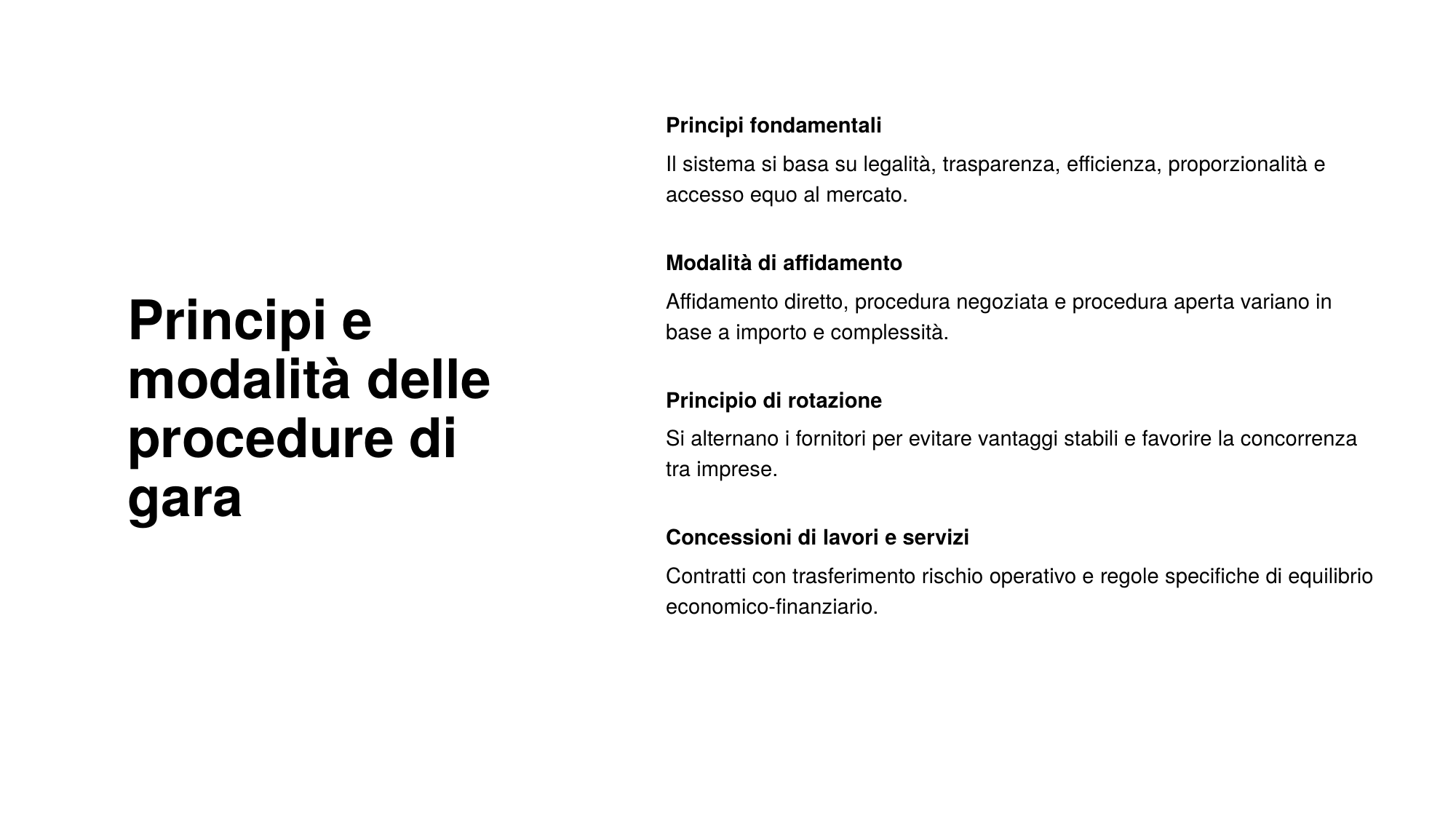

# Principi e modalità delle procedure di gara
Principi fondamentali
Il sistema si basa su legalità, trasparenza, efficienza, proporzionalità e accesso equo al mercato.
Modalità di affidamento
Affidamento diretto, procedura negoziata e procedura aperta variano in base a importo e complessità.
Principio di rotazione
Si alternano i fornitori per evitare vantaggi stabili e favorire la concorrenza tra imprese.
Concessioni di lavori e servizi
Contratti con trasferimento rischio operativo e regole specifiche di equilibrio economico-finanziario.